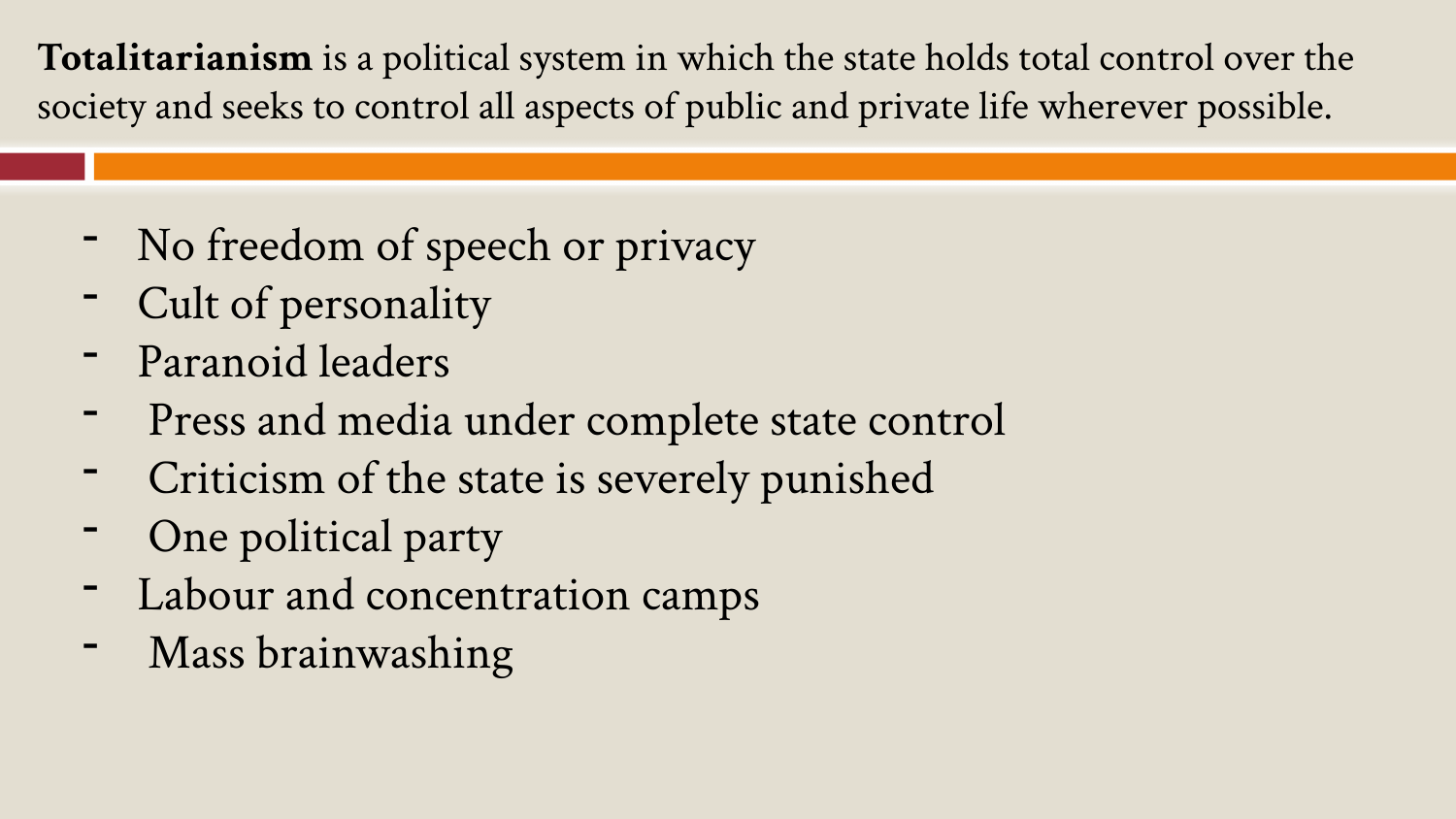

Totalitarianism is a political system in which the state holds total control over the society and seeks to control all aspects of public and private life wherever possible.
No freedom of speech or privacy
Cult of personality
Paranoid leaders
 Press and media under complete state control
 Criticism of the state is severely punished
 One political party
Labour and concentration camps
 Mass brainwashing